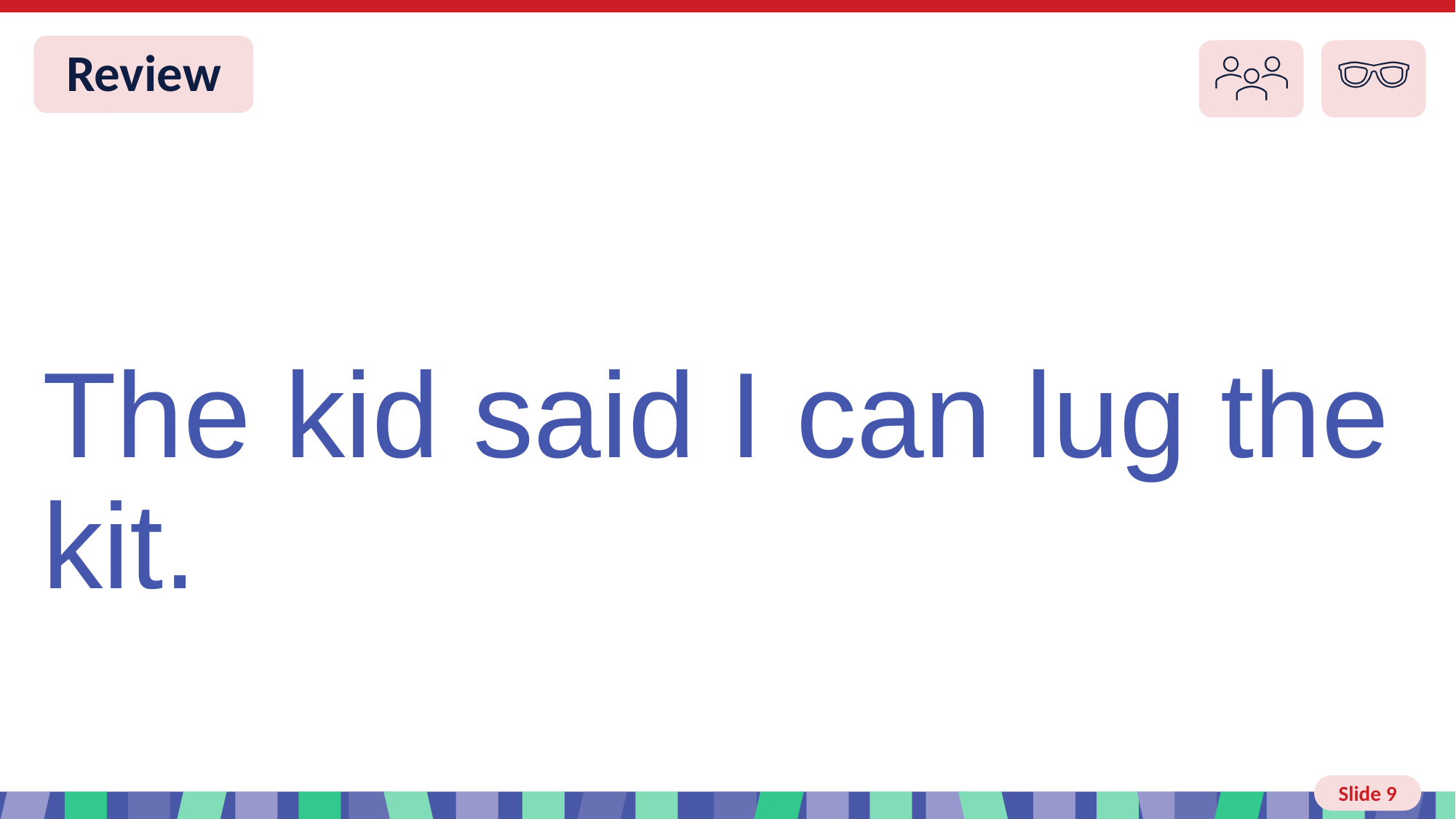

Slide 9 Review
The kid said I can lug the kit.